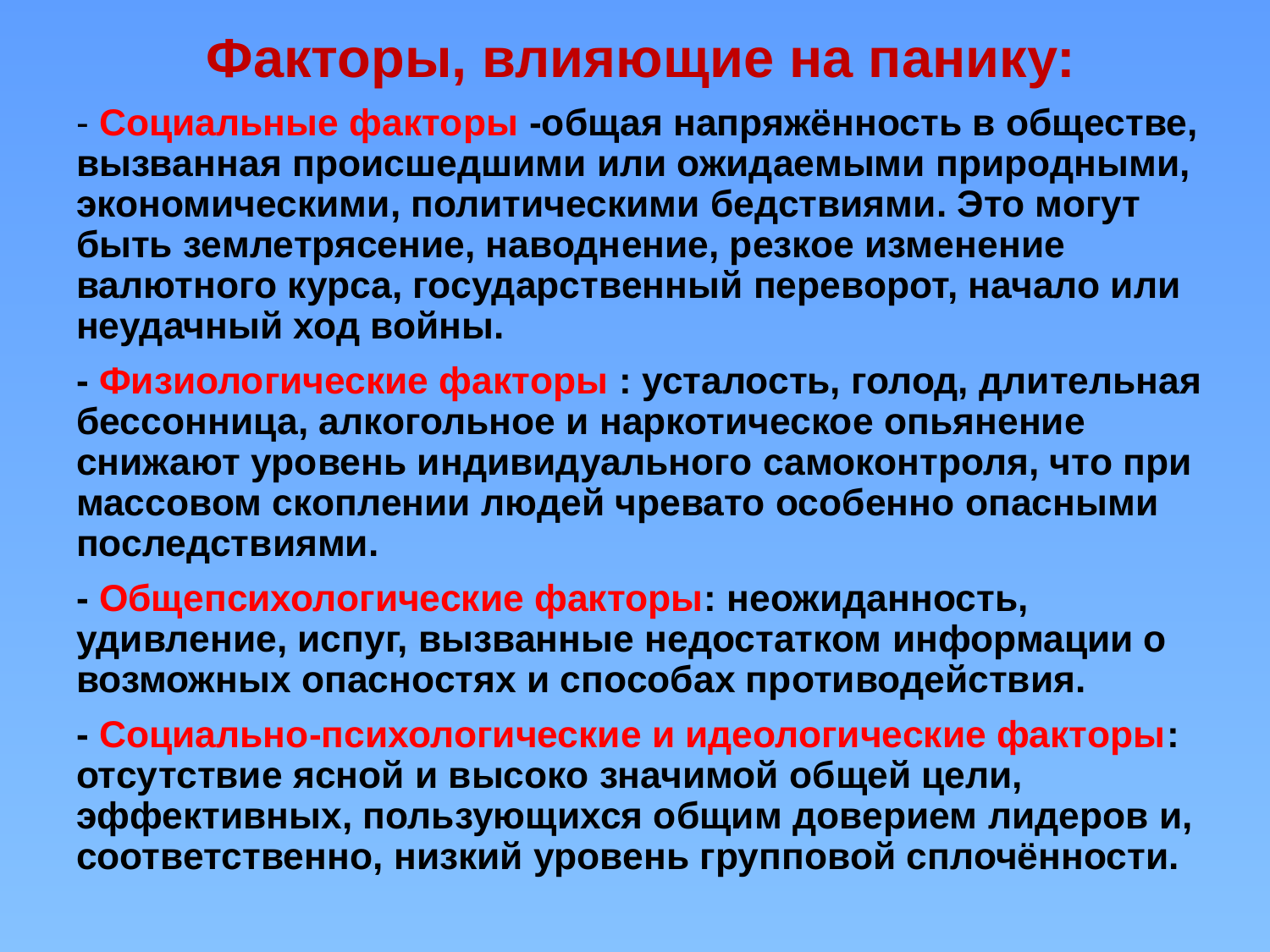

Факторы, влияющие на панику:
- Социальные факторы -общая напряжённость в обществе, вызванная происшедшими или ожидаемыми природными, экономическими, политическими бедствиями. Это могут быть землетрясение, наводнение, резкое изменение валютного курса, государственный переворот, начало или неудачный ход войны.
- Физиологические факторы : усталость, голод, длительная бессонница, алкогольное и наркотическое опьянение снижают уровень индивидуального самоконтроля, что при массовом скоплении людей чревато особенно опасными последствиями.
- Общепсихологические факторы: неожиданность, удивление, испуг, вызванные недостатком информации о возможных опасностях и способах противодействия.
- Социально-психологические и идеологические факторы: отсутствие ясной и высоко значимой общей цели, эффективных, пользующихся общим доверием лидеров и, соответственно, низкий уровень групповой сплочённости.